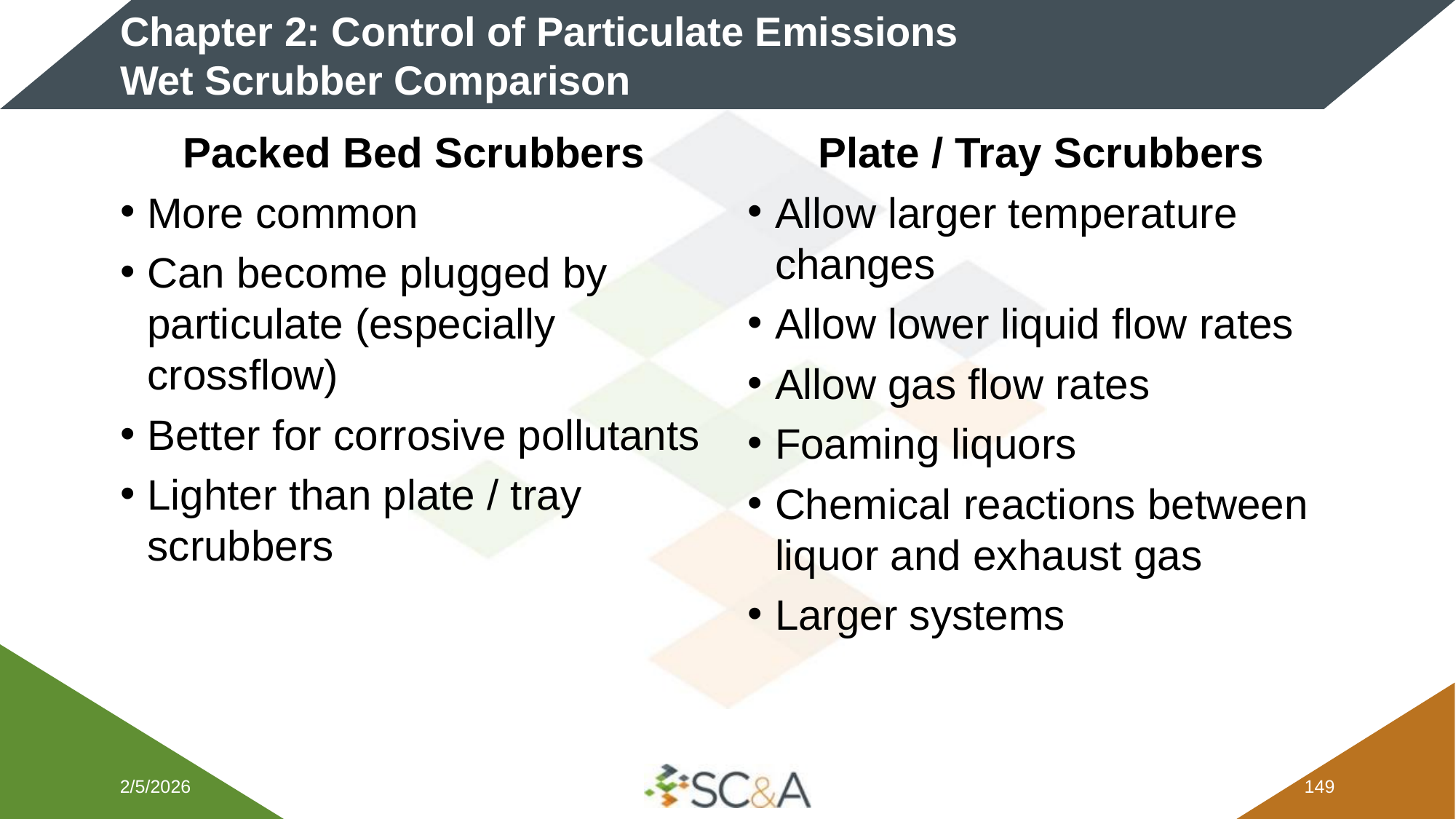

# Chapter 2: Control of Particulate Emissions Wet Scrubber Comparison
Packed Bed Scrubbers
More common
Can become plugged by particulate (especially crossflow)
Better for corrosive pollutants
Lighter than plate / tray scrubbers

Plate / Tray Scrubbers
Allow larger temperature changes
Allow lower liquid flow rates
Allow gas flow rates
Foaming liquors
Chemical reactions between liquor and exhaust gas
Larger systems

2/5/2026
149